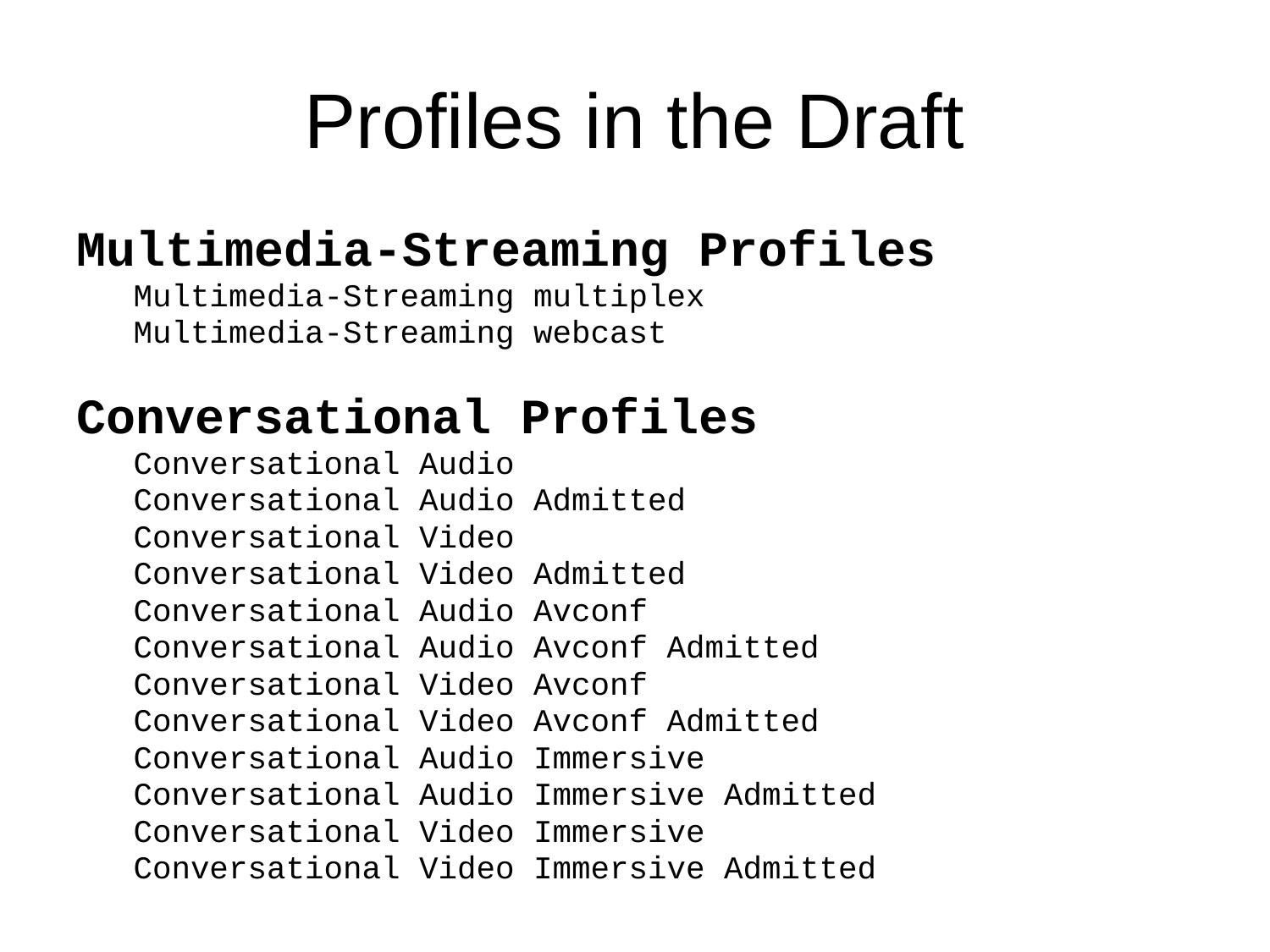

# Profiles in the Draft
Multimedia-Streaming Profiles
   Multimedia-Streaming multiplex
   Multimedia-Streaming webcast

Conversational Profiles
   Conversational Audio
   Conversational Audio Admitted
   Conversational Video
   Conversational Video Admitted
   Conversational Audio Avconf
   Conversational Audio Avconf Admitted
   Conversational Video Avconf
   Conversational Video Avconf Admitted
   Conversational Audio Immersive
   Conversational Audio Immersive Admitted
   Conversational Video Immersive
   Conversational Video Immersive Admitted